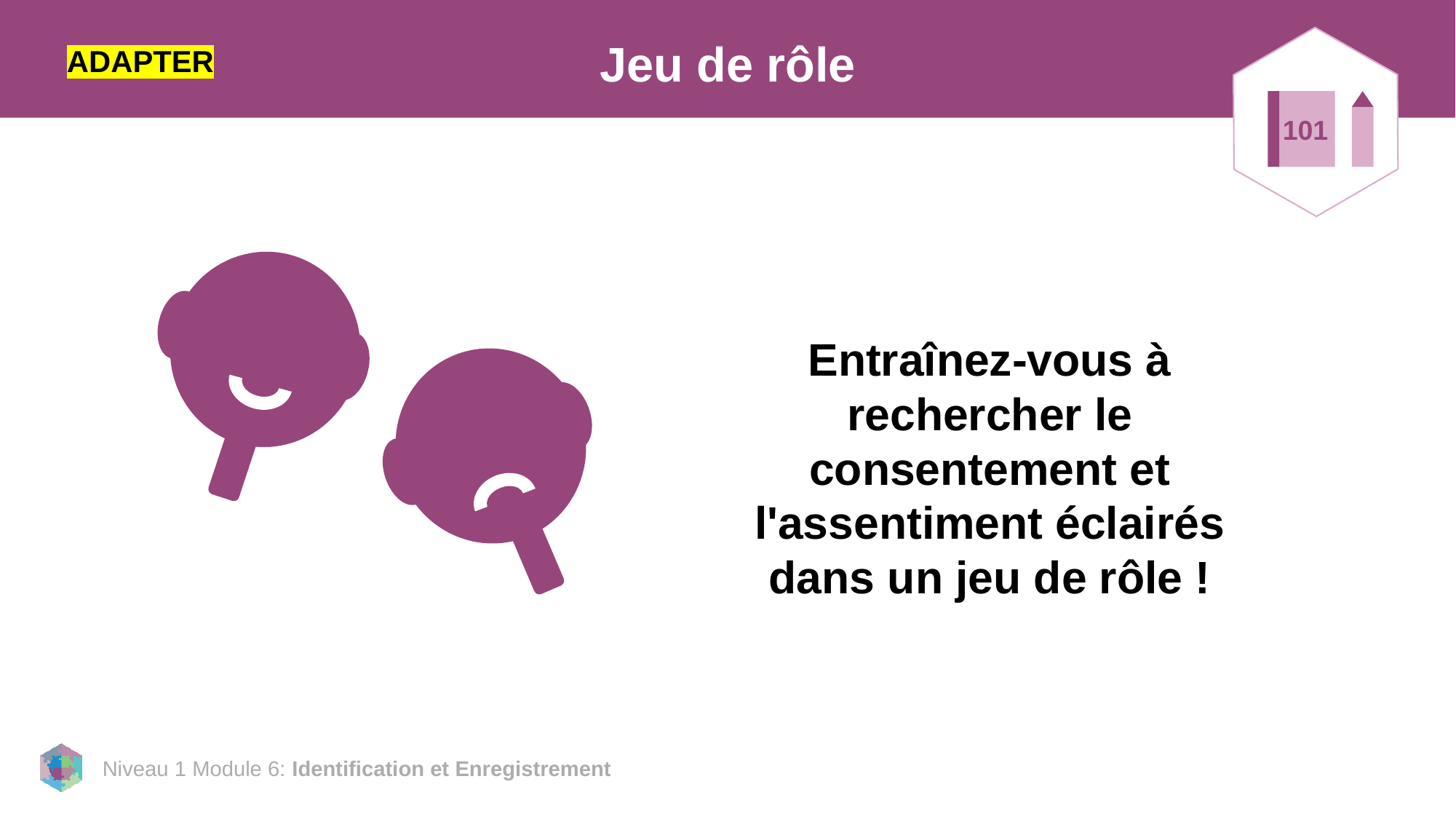

101

# Jeu de rôle
ADAPTER

Entraînez-vous à rechercher le consentement et l'assentiment éclairés dans un jeu de rôle !